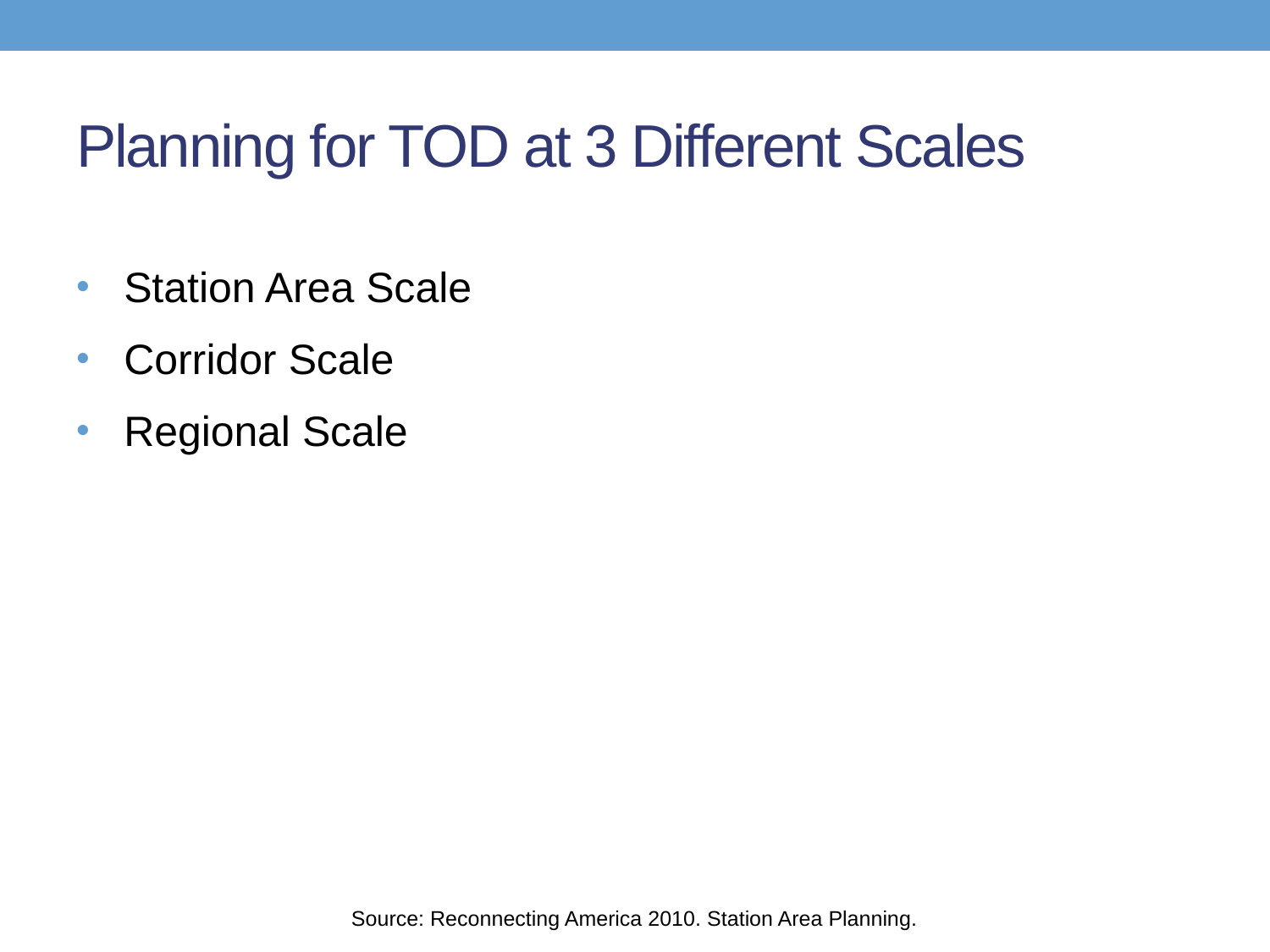

# Planning for TOD at 3 Different Scales
Station Area Scale
Corridor Scale
Regional Scale
Source: Reconnecting America 2010. Station Area Planning.